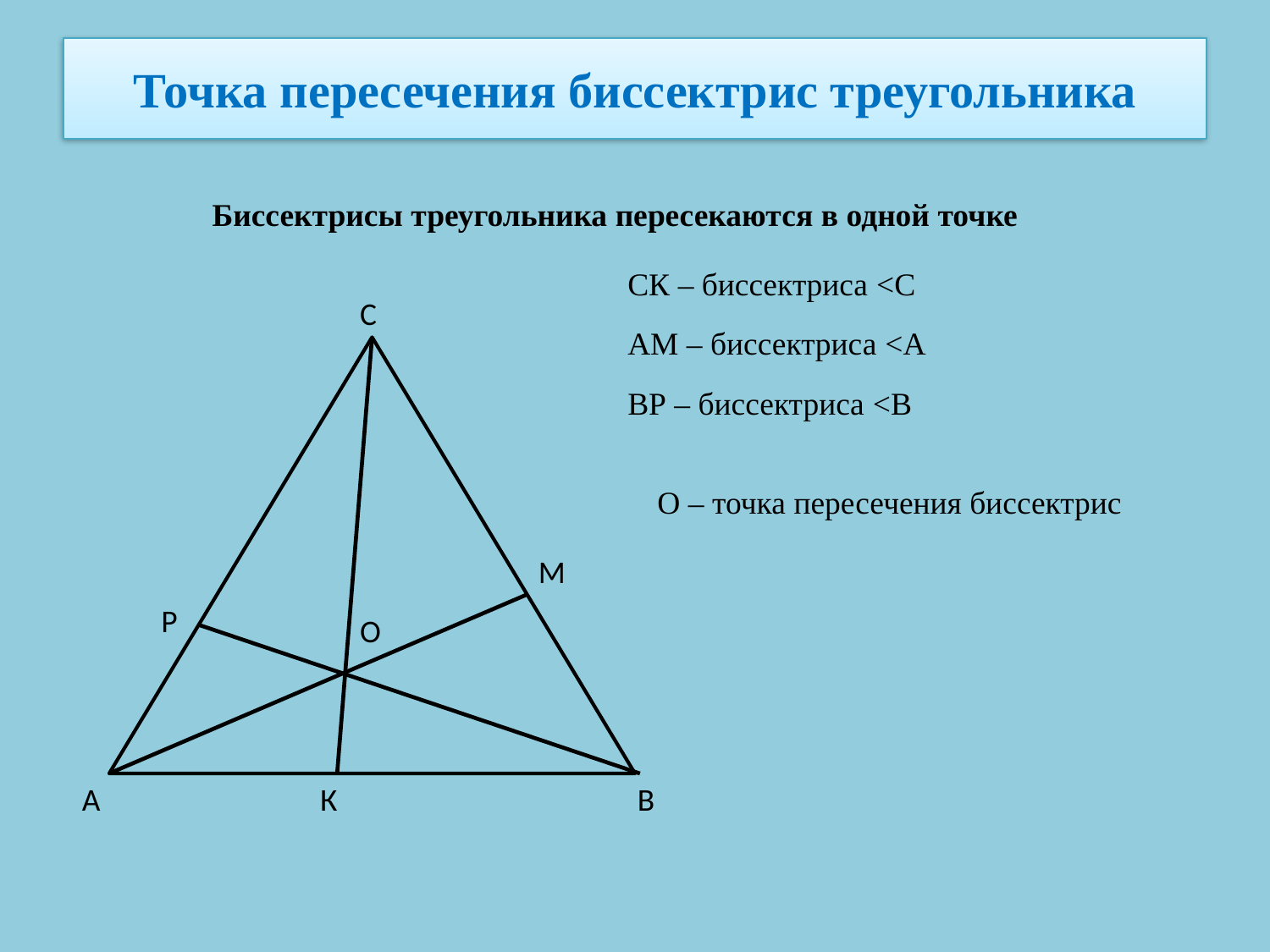

# Точка пересечения биссектрис треугольника
Биссектрисы треугольника пересекаются в одной точке
СК – биссектриса <С

С
АМ – биссектриса <А

ВР – биссектриса <В
О – точка пересечения биссектрис
М
Р
О
А
К
В